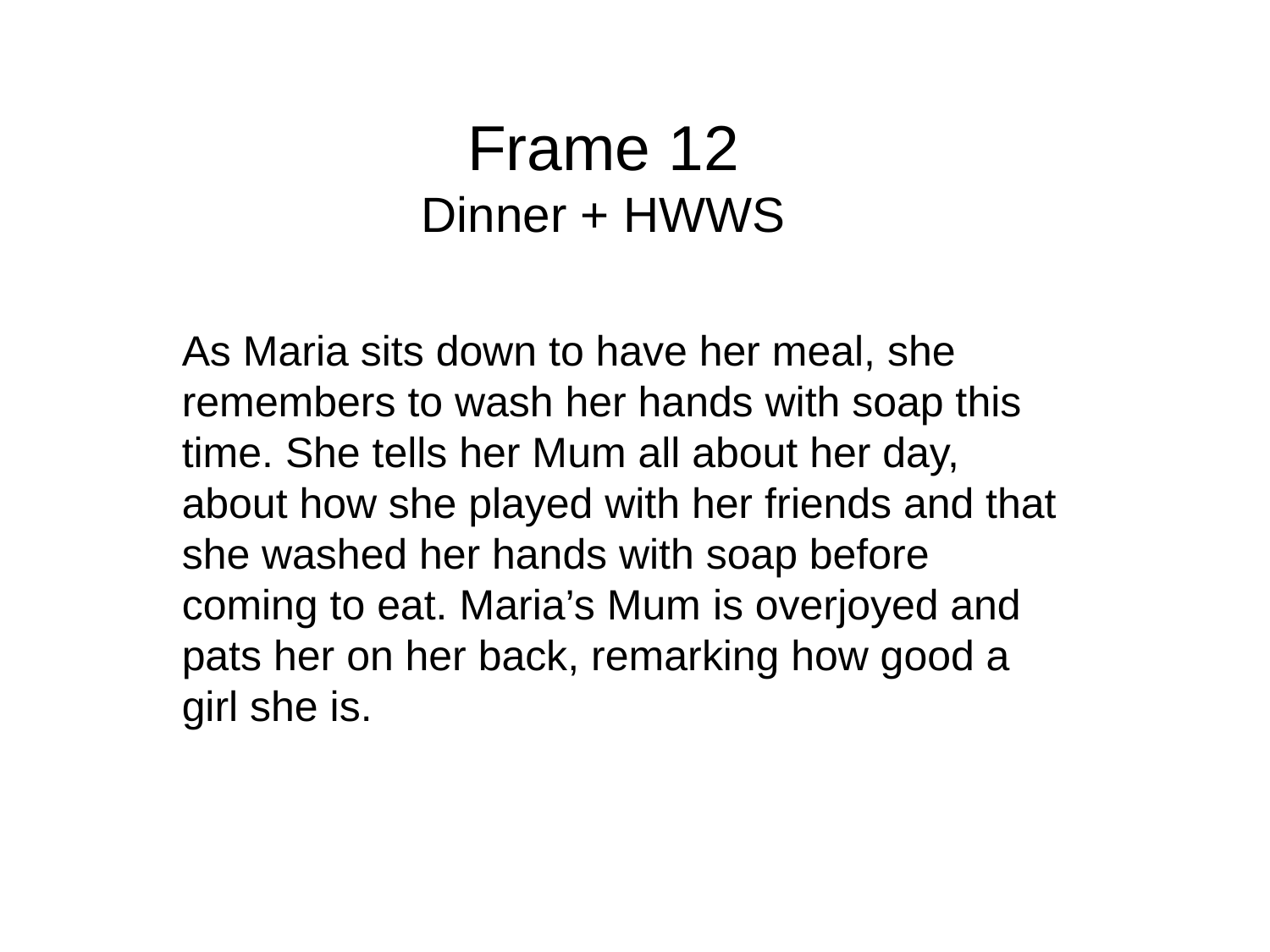

# Frame 12 Dinner + HWWS
As Maria sits down to have her meal, she remembers to wash her hands with soap this time. She tells her Mum all about her day, about how she played with her friends and that she washed her hands with soap before coming to eat. Maria’s Mum is overjoyed and pats her on her back, remarking how good a girl she is.